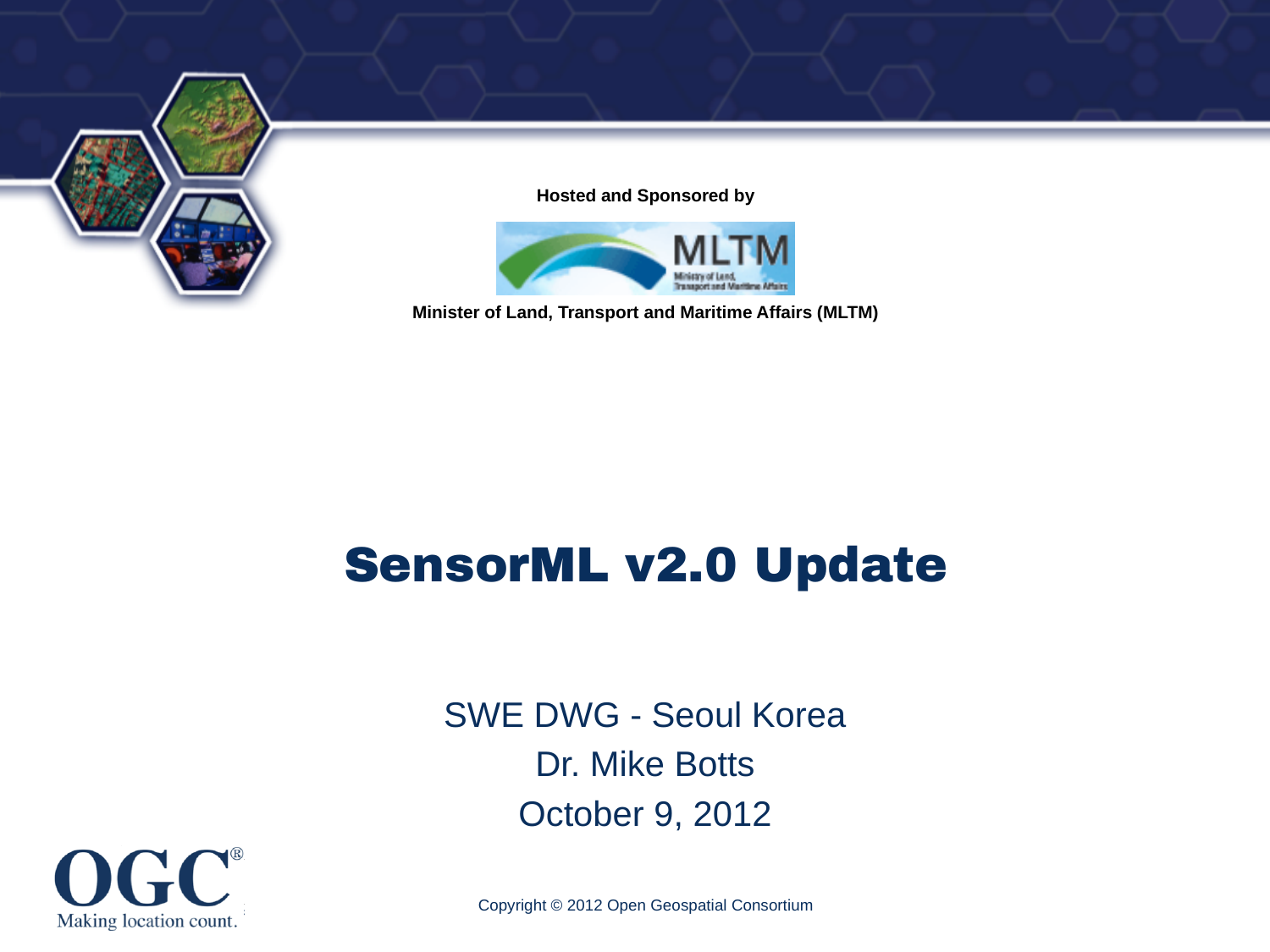

# SensorML v2.0 Update
SWE DWG - Seoul Korea
Dr. Mike Botts
October 9, 2012
Copyright © 2012 Open Geospatial Consortium